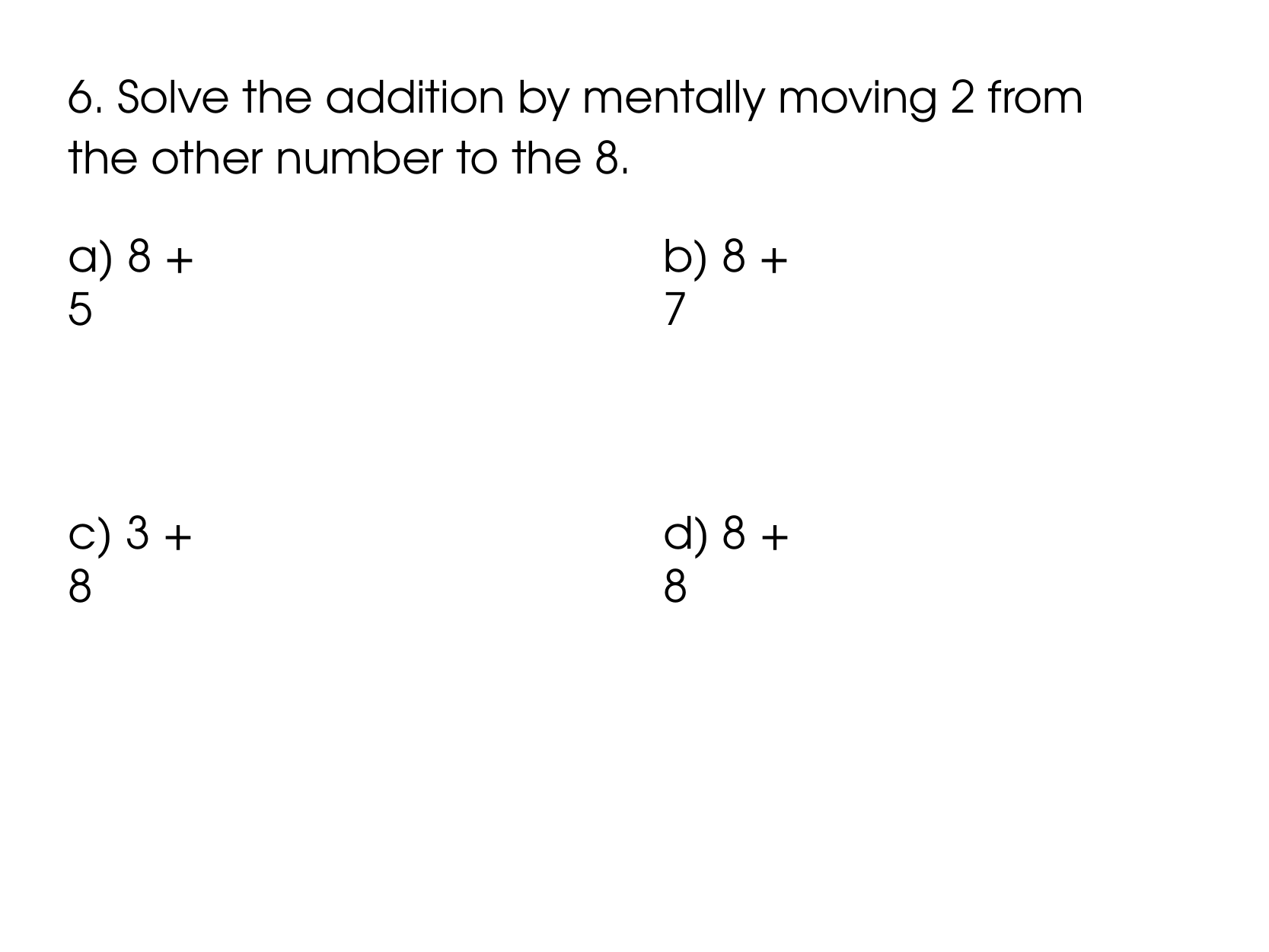

6. Solve the addition by mentally moving 2 from the other number to the 8.
a) 8 + 5
b) 8 + 7
c) 3 + 8
d) 8 + 8